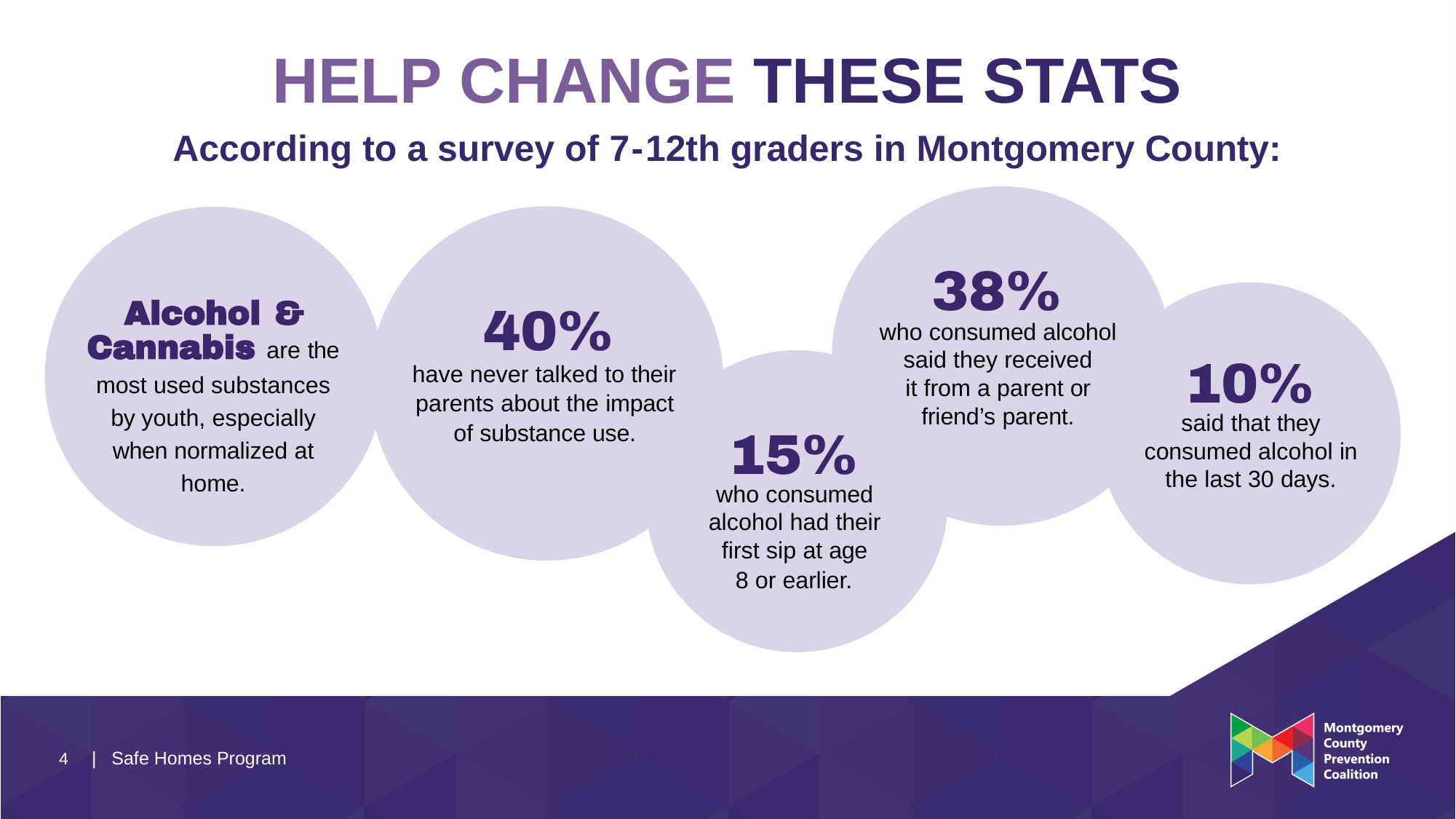

# HELP CHANGE THESE STATS
According to a survey of 7-12th graders in Montgomery County:

38%

Alcohol & Cannabis are the
most used substances by youth, especially when normalized at home.
40%
who consumed alcohol said they received
it from a parent or friend’s parent.
10%

have never talked to their
parents about the impact of substance use.
said that they consumed alcohol in the last 30 days.
15%
who consumed alcohol had their first sip at age
8 or earlier.